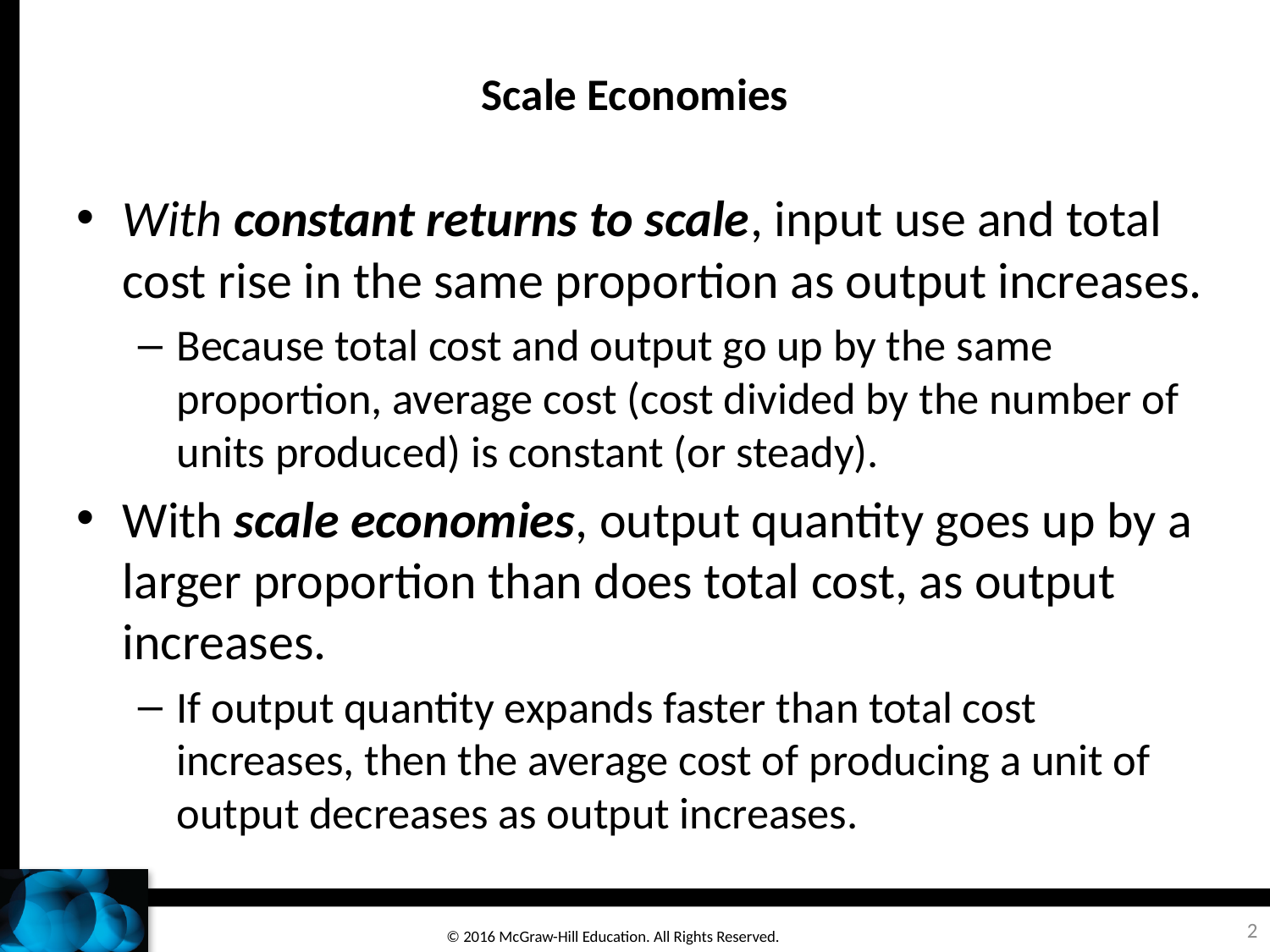

# Scale Economies
With constant returns to scale, input use and total cost rise in the same proportion as output increases.
Because total cost and output go up by the same proportion, average cost (cost divided by the number of units produced) is constant (or steady).
With scale economies, output quantity goes up by a larger proportion than does total cost, as output increases.
If output quantity expands faster than total cost increases, then the average cost of producing a unit of output decreases as output increases.
2
© 2016 McGraw-Hill Education. All Rights Reserved.